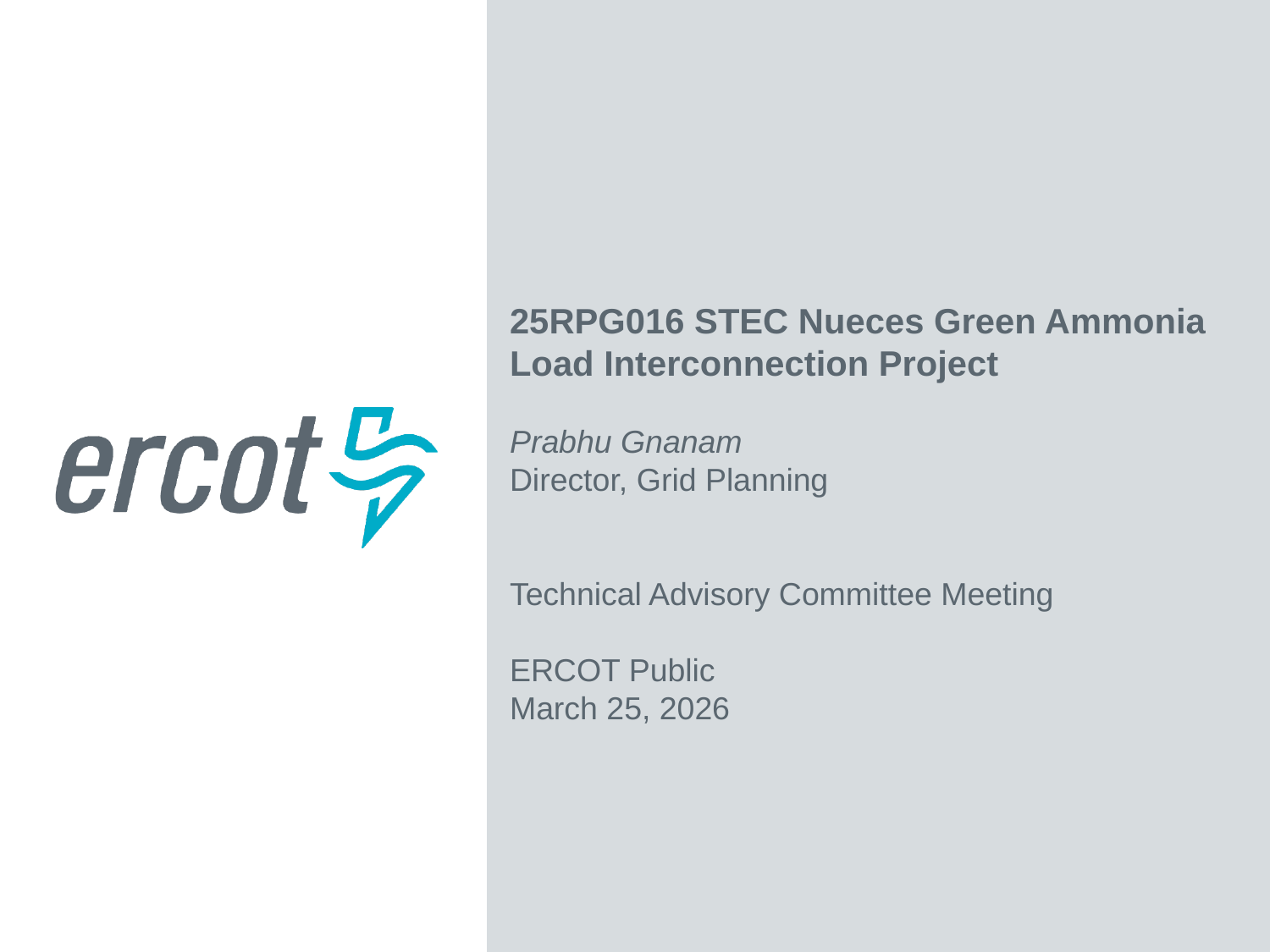

25RPG016 STEC Nueces Green Ammonia Load Interconnection Project

Prabhu Gnanam
Director, Grid Planning

Technical Advisory Committee Meeting

ERCOT Public
March 25, 2026